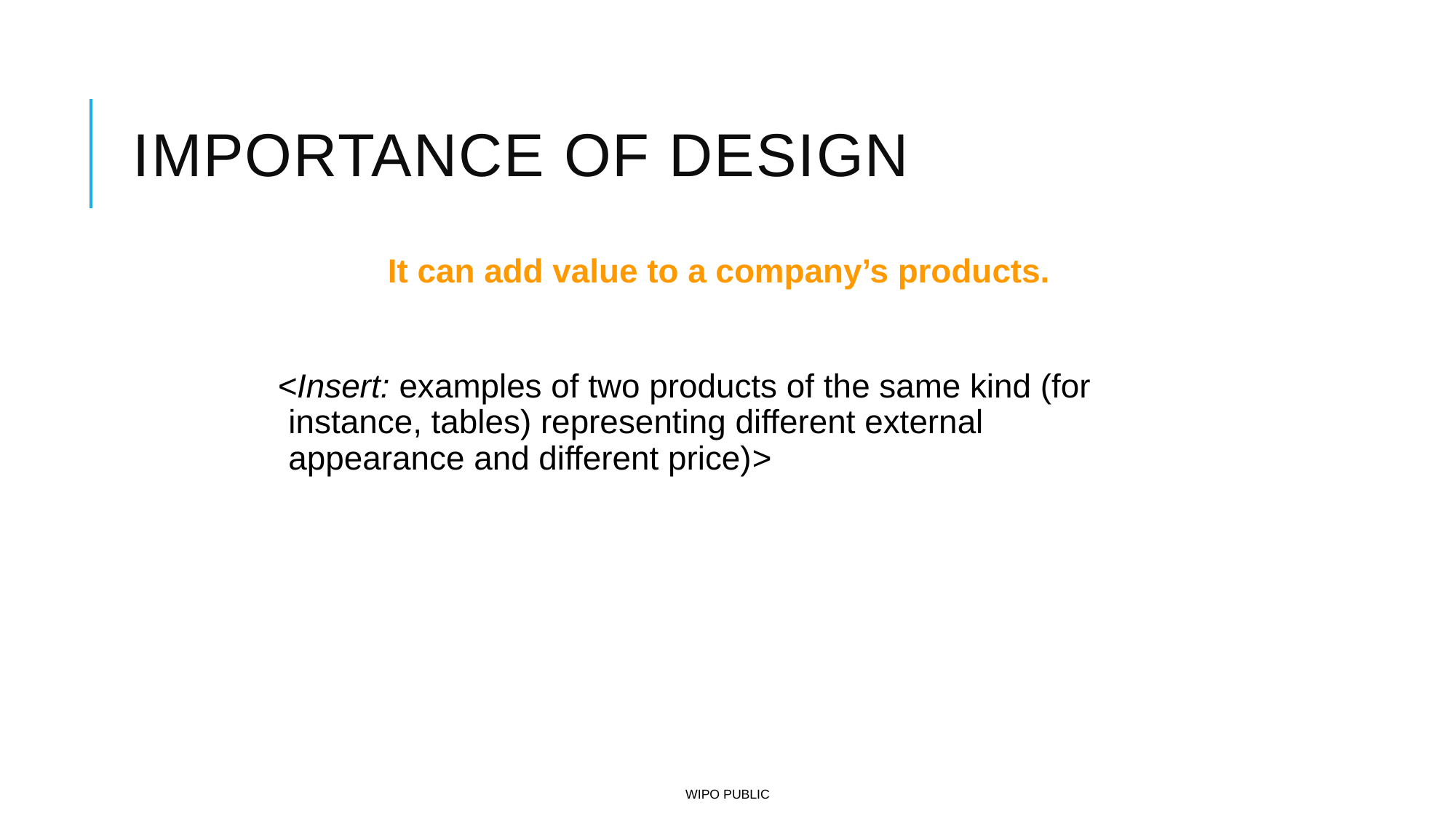

# Importance of design
It can add value to a company’s products.

<Insert: examples of two products of the same kind (for instance, tables) representing different external appearance and different price)>